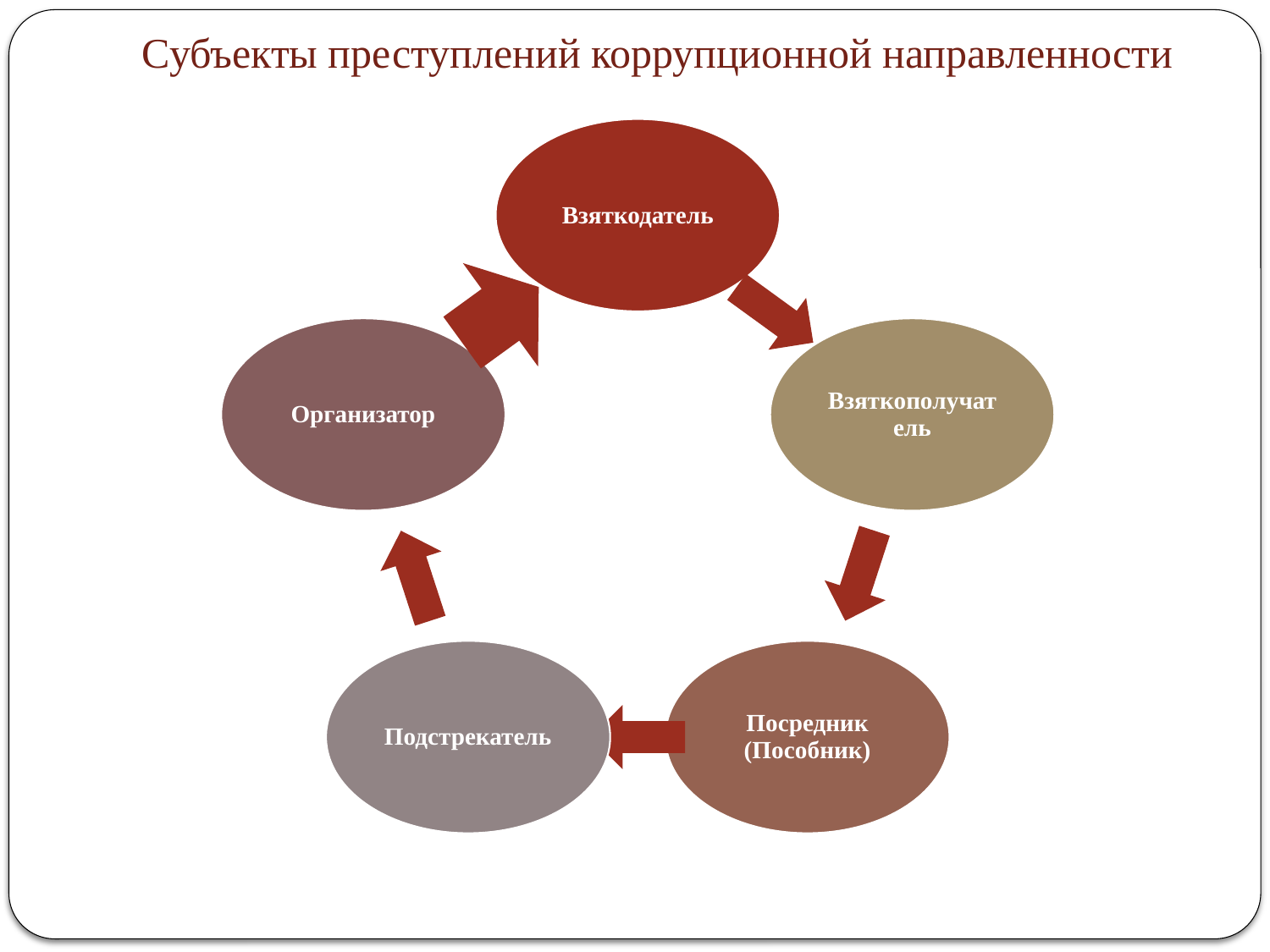

# Субъекты преступлений коррупционной направленности
Взяткодатель
Взяткополучатель
Посредник (Пособник)
Подстрекатель
Организатор